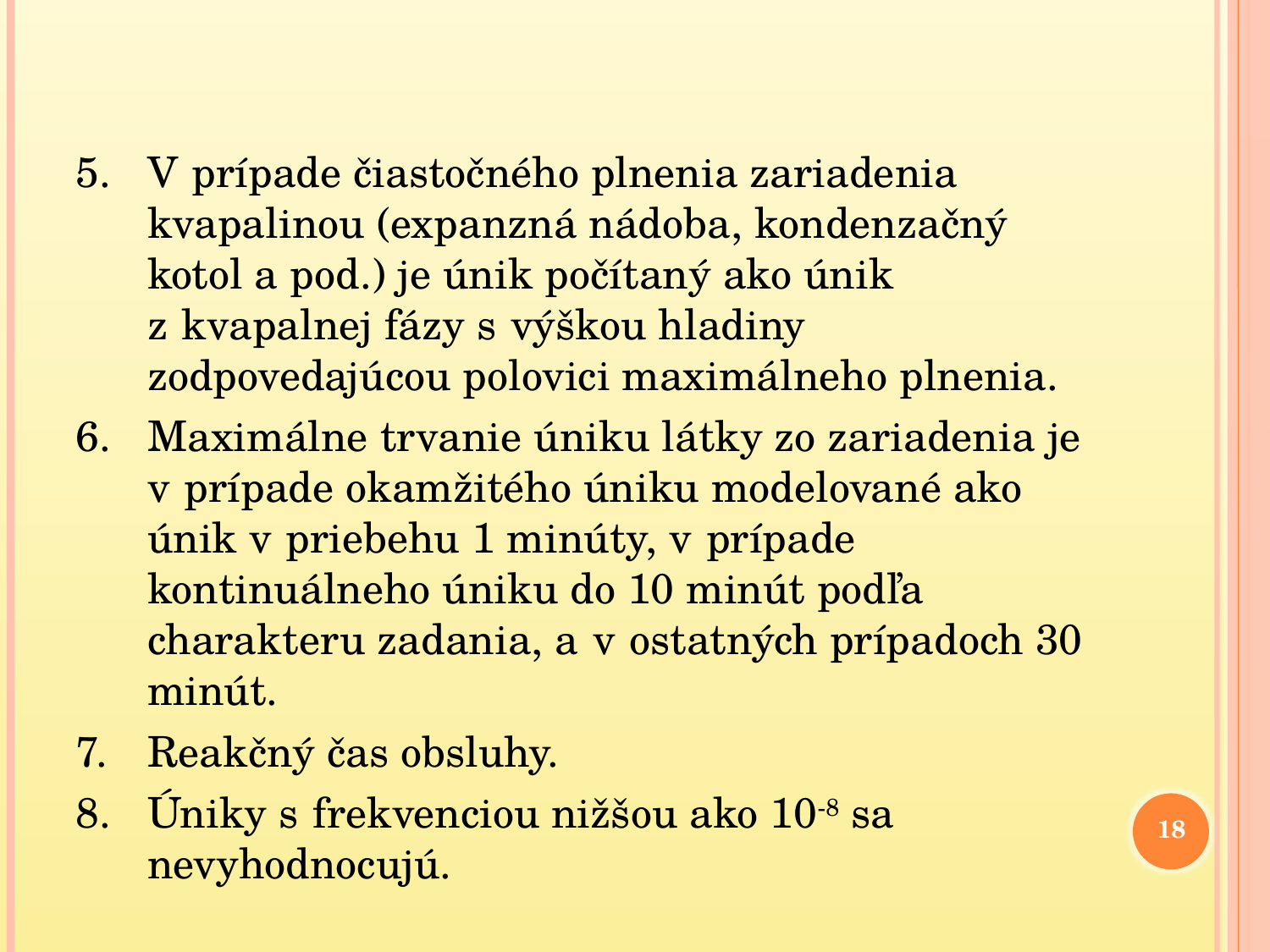

5.	V prípade čiastočného plnenia zariadenia kvapalinou (expanzná nádoba, kondenzačný kotol a pod.) je únik počítaný ako únik z kvapalnej fázy s výškou hladiny zodpovedajúcou polovici maximálneho plnenia.
6.	Maximálne trvanie úniku látky zo zariadenia je v prípade okamžitého úniku modelované ako únik v priebehu 1 minúty, v prípade kontinuálneho úniku do 10 minút podľa charakteru zadania, a v ostatných prípadoch 30 minút.
7.	Reakčný čas obsluhy.
8.	Úniky s frekvenciou nižšou ako 10-8 sa nevyhodnocujú.

18